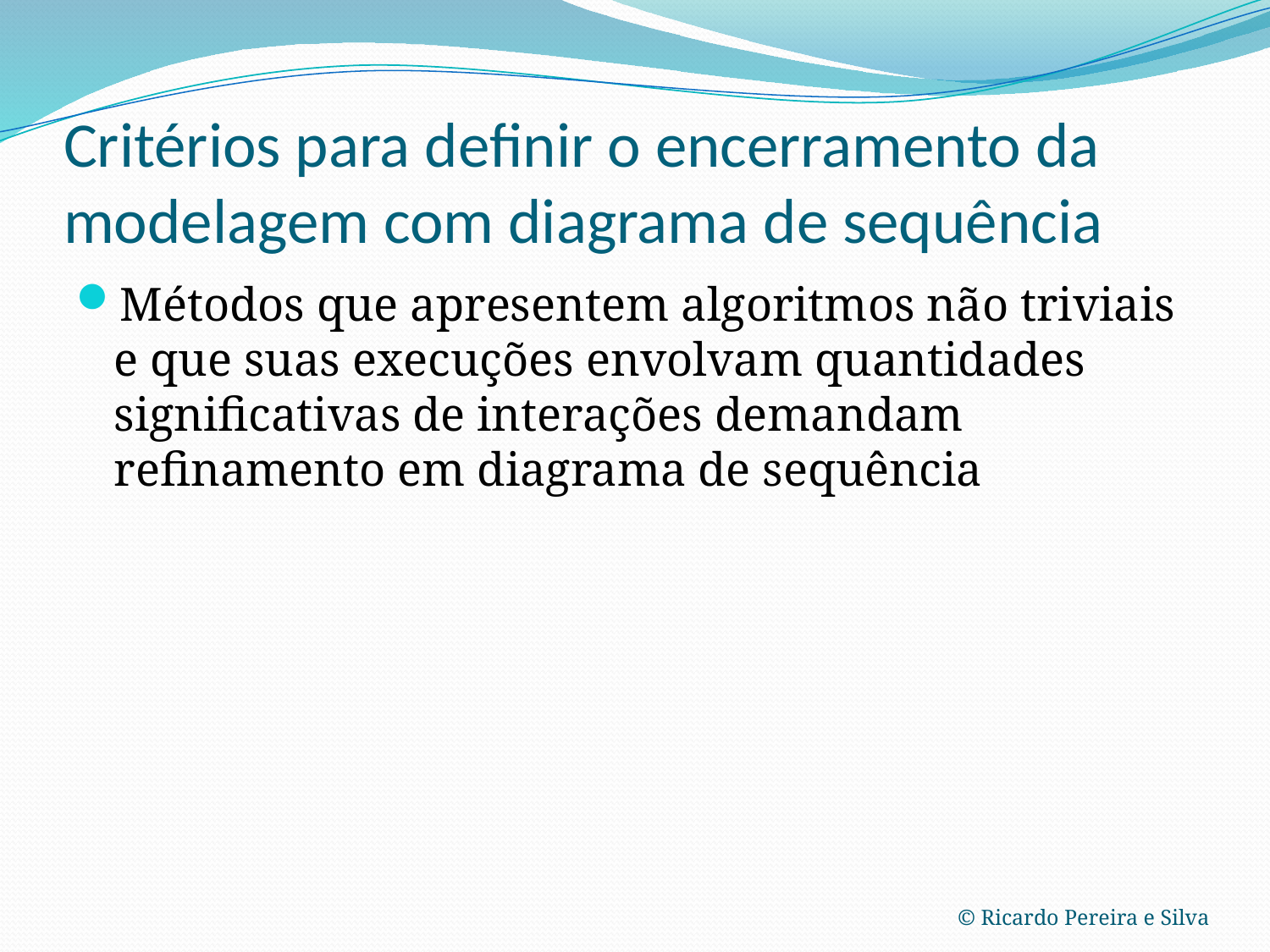

# Critérios para definir o encerramento da modelagem com diagrama de sequência
Métodos que apresentem algoritmos não triviais e que suas execuções envolvam quantidades significativas de interações demandam refinamento em diagrama de sequência
© Ricardo Pereira e Silva